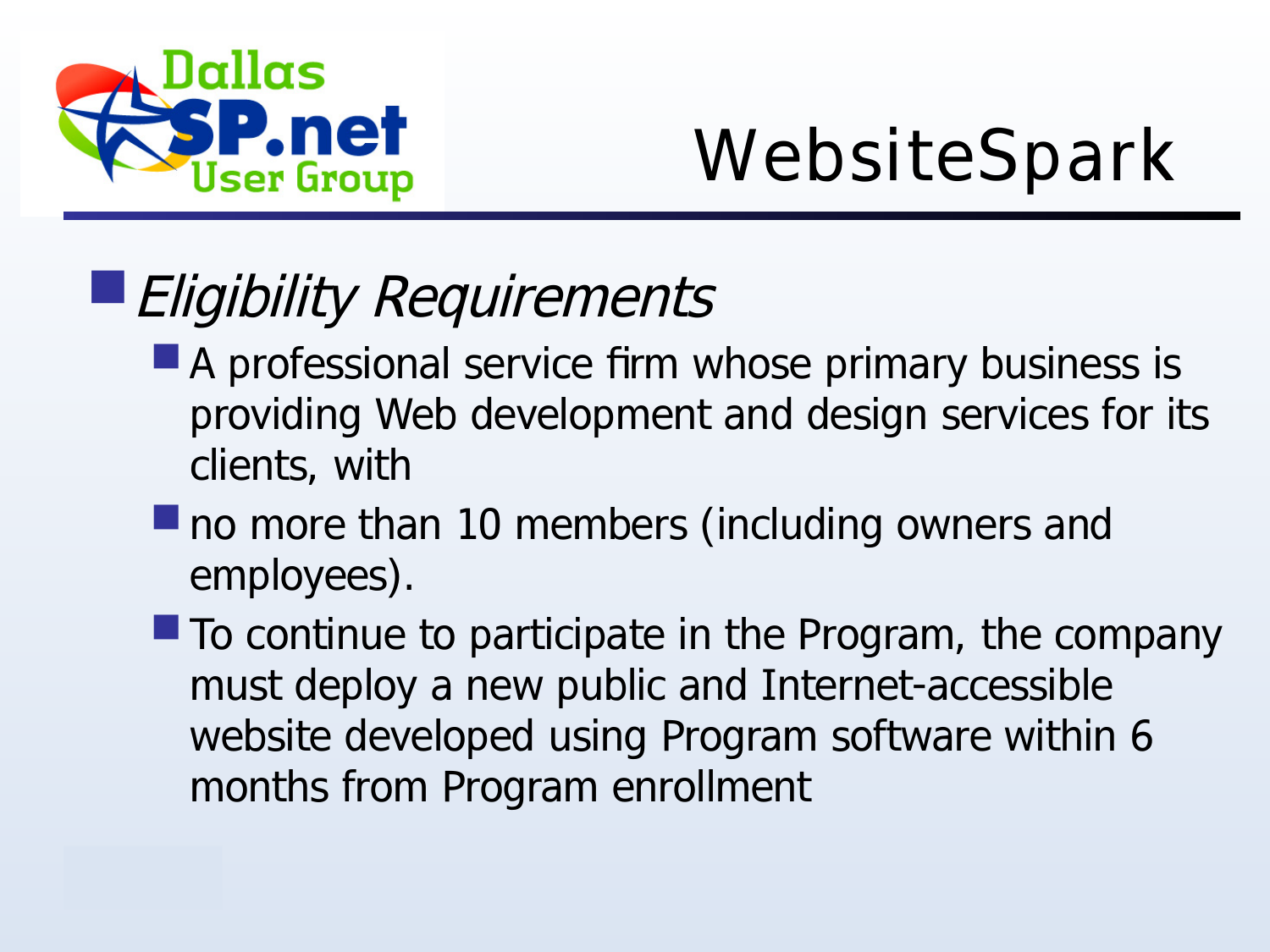

WebsiteSpark
Eligibility Requirements
A professional service firm whose primary business is providing Web development and design services for its clients, with
no more than 10 members (including owners and employees).
To continue to participate in the Program, the company must deploy a new public and Internet-accessible website developed using Program software within 6 months from Program enrollment

http://www.microsoft.com/wec/
websitespark